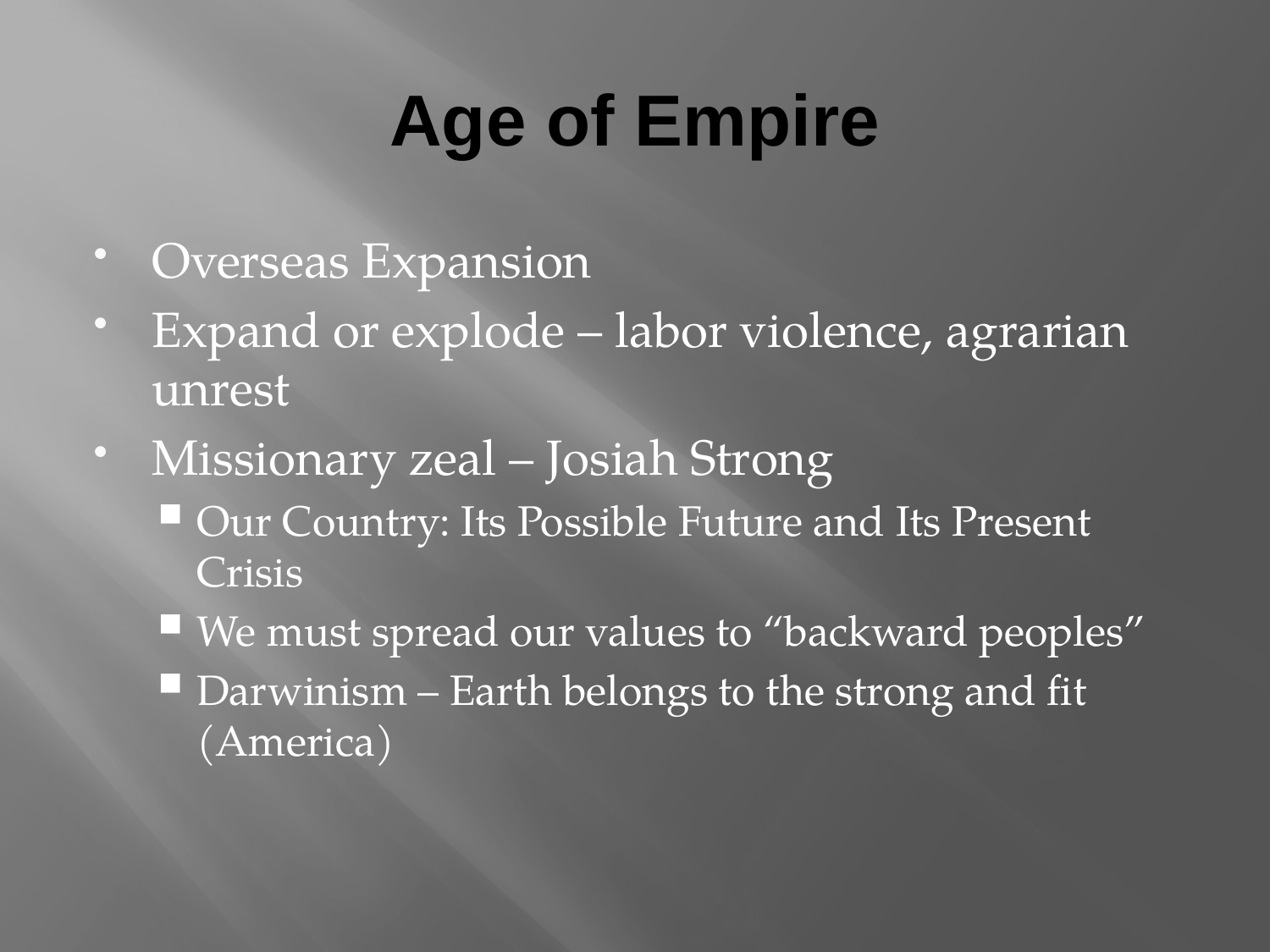

# Age of Empire
Overseas Expansion
Expand or explode – labor violence, agrarian unrest
Missionary zeal – Josiah Strong
Our Country: Its Possible Future and Its Present Crisis
We must spread our values to “backward peoples”
Darwinism – Earth belongs to the strong and fit (America)